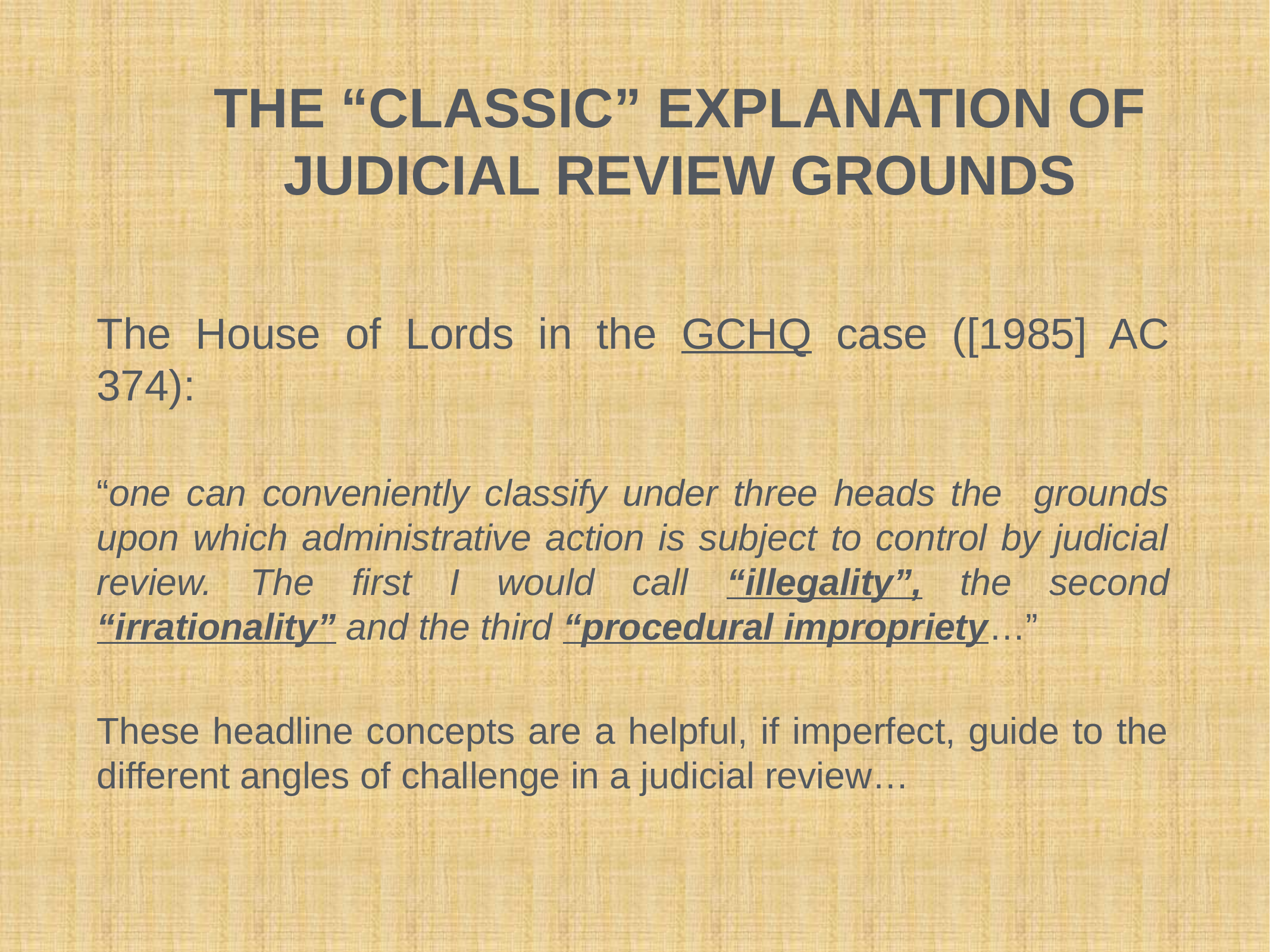

# The “Classic” Explanation of judicial review grounds

The House of Lords in the GCHQ case ([1985] AC 374):

“one can conveniently classify under three heads the  grounds upon which administrative action is subject to control by judicial review. The first I would call “illegality”, the second “irrationality” and the third “procedural impropriety…”

These headline concepts are a helpful, if imperfect, guide to the different angles of challenge in a judicial review…